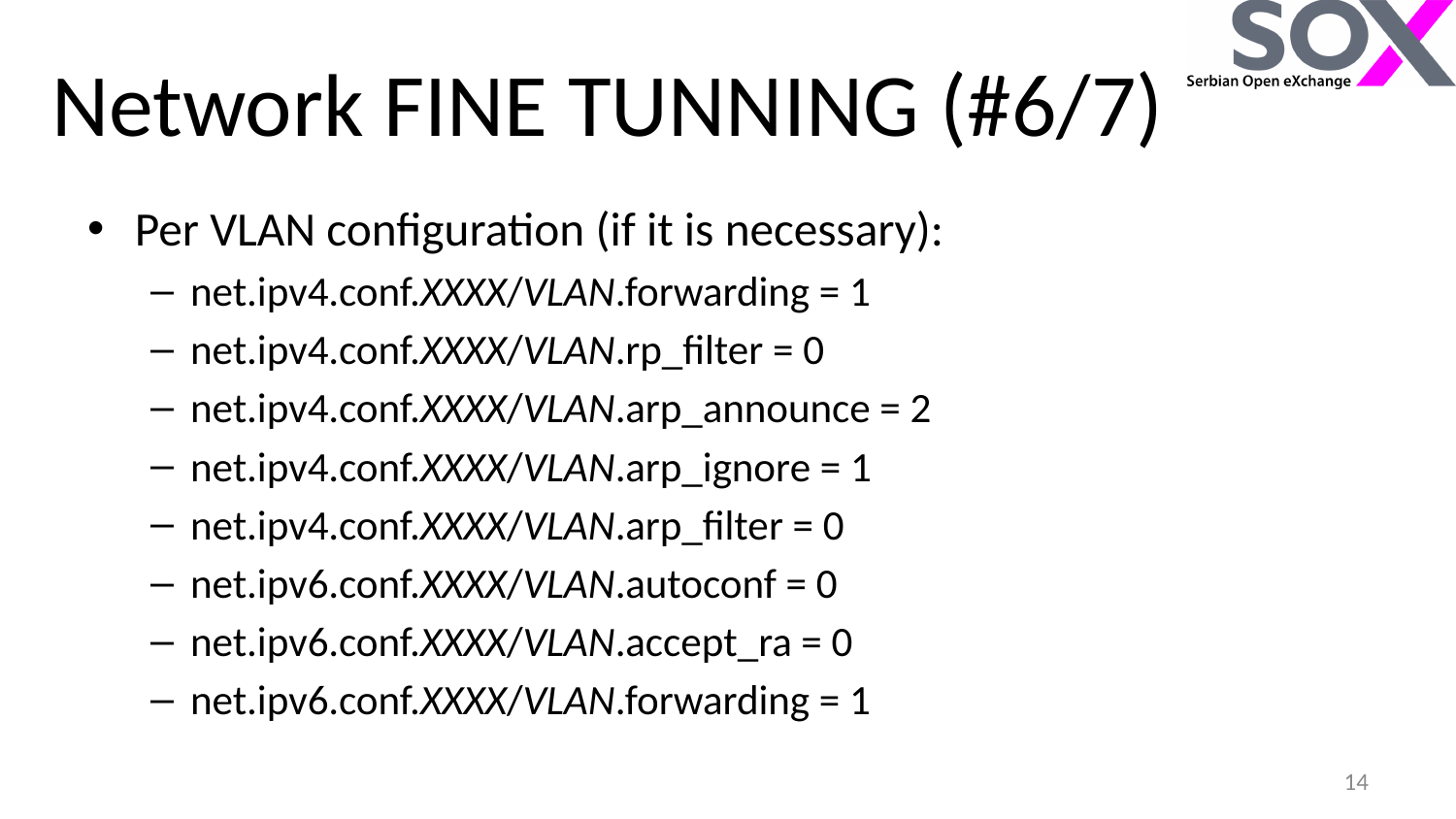

# Network FINE TUNNING (#6/7)
Per VLAN configuration (if it is necessary):
net.ipv4.conf.XXXX/VLAN.forwarding = 1
net.ipv4.conf.XXXX/VLAN.rp_filter = 0
net.ipv4.conf.XXXX/VLAN.arp_announce = 2
net.ipv4.conf.XXXX/VLAN.arp_ignore = 1
net.ipv4.conf.XXXX/VLAN.arp_filter = 0
net.ipv6.conf.XXXX/VLAN.autoconf = 0
net.ipv6.conf.XXXX/VLAN.accept_ra = 0
net.ipv6.conf.XXXX/VLAN.forwarding = 1
14